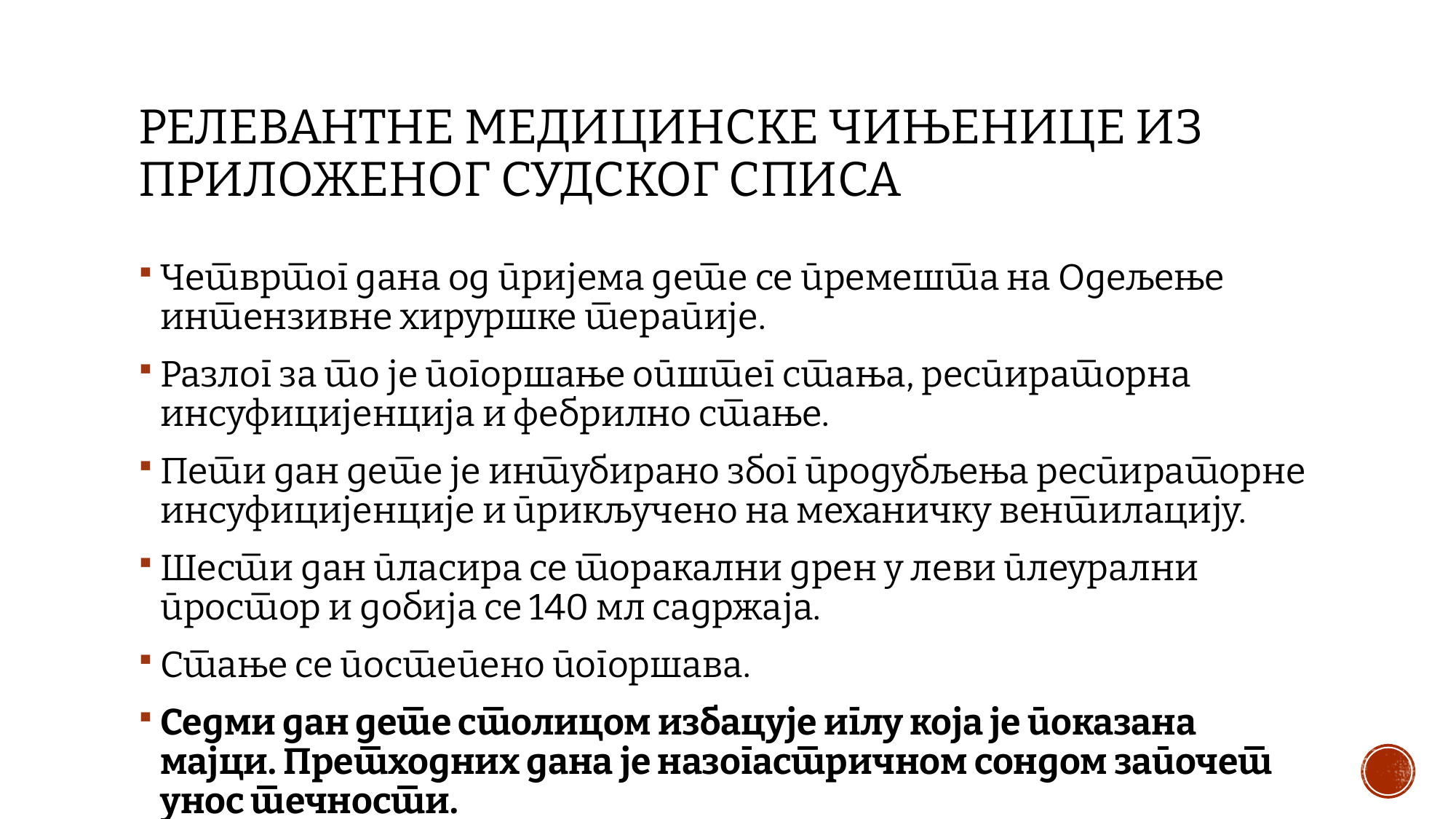

# Релевантне медицинске чињенице из приложеног судског списа
Четвртог дана од пријема дете се премешта на Одељење интензивне хируршке терапије.
Разлог за то је погоршање општег стања, респираторна инсуфицијенција и фебрилно стање.
Пети дан дете је интубирано због продубљења респираторне инсуфицијенције и прикључено на механичку вентилацију.
Шести дан пласира се торакални дрен у леви плеурални простор и добија се 140 мл садржаја.
Стање се постепено погоршава.
Седми дан дете столицом избацује иглу која је показана мајци. Претходних дана је назогастричном сондом започет унос течности.